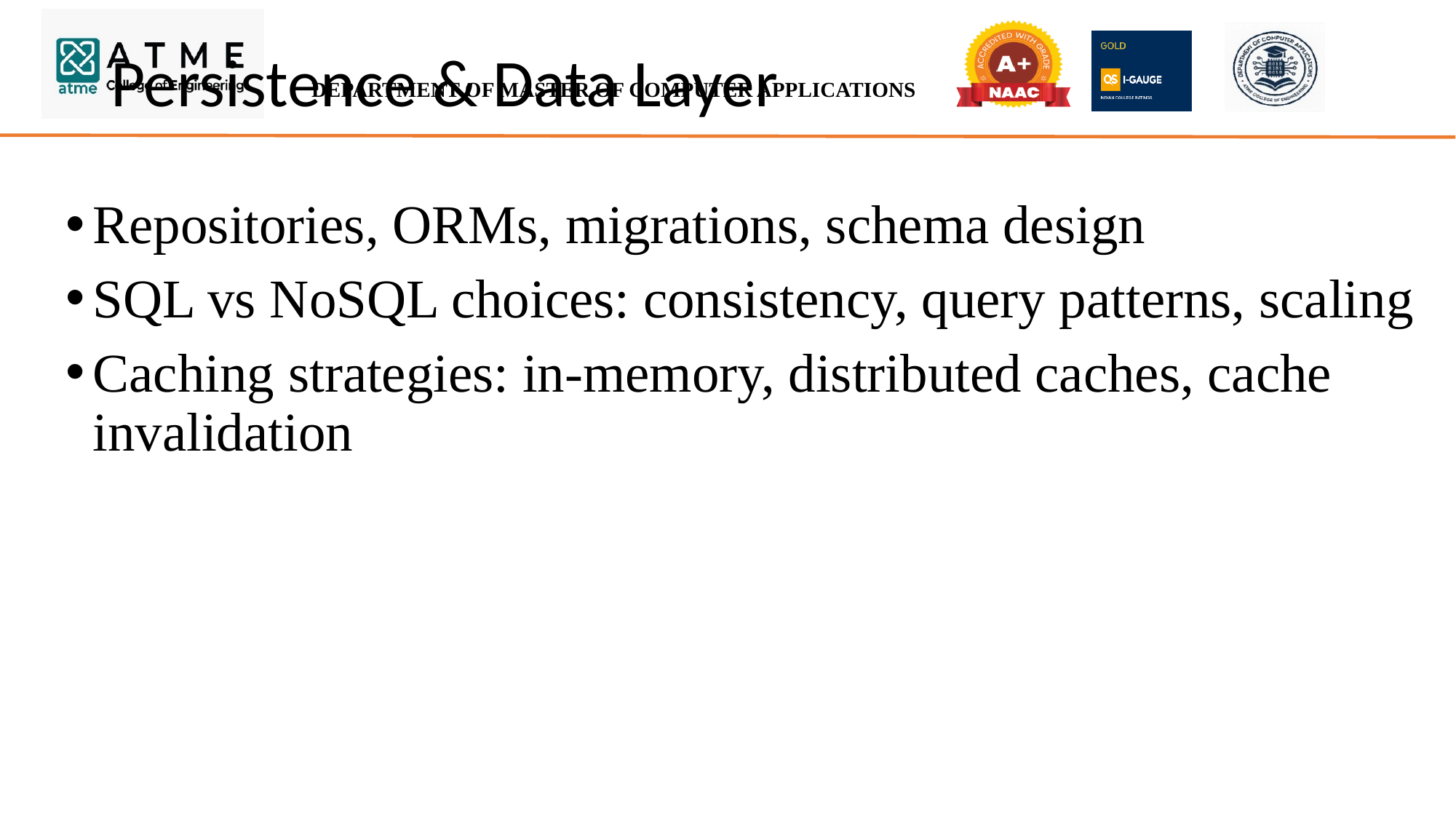

# Persistence & Data Layer
Repositories, ORMs, migrations, schema design
SQL vs NoSQL choices: consistency, query patterns, scaling
Caching strategies: in-memory, distributed caches, cache invalidation